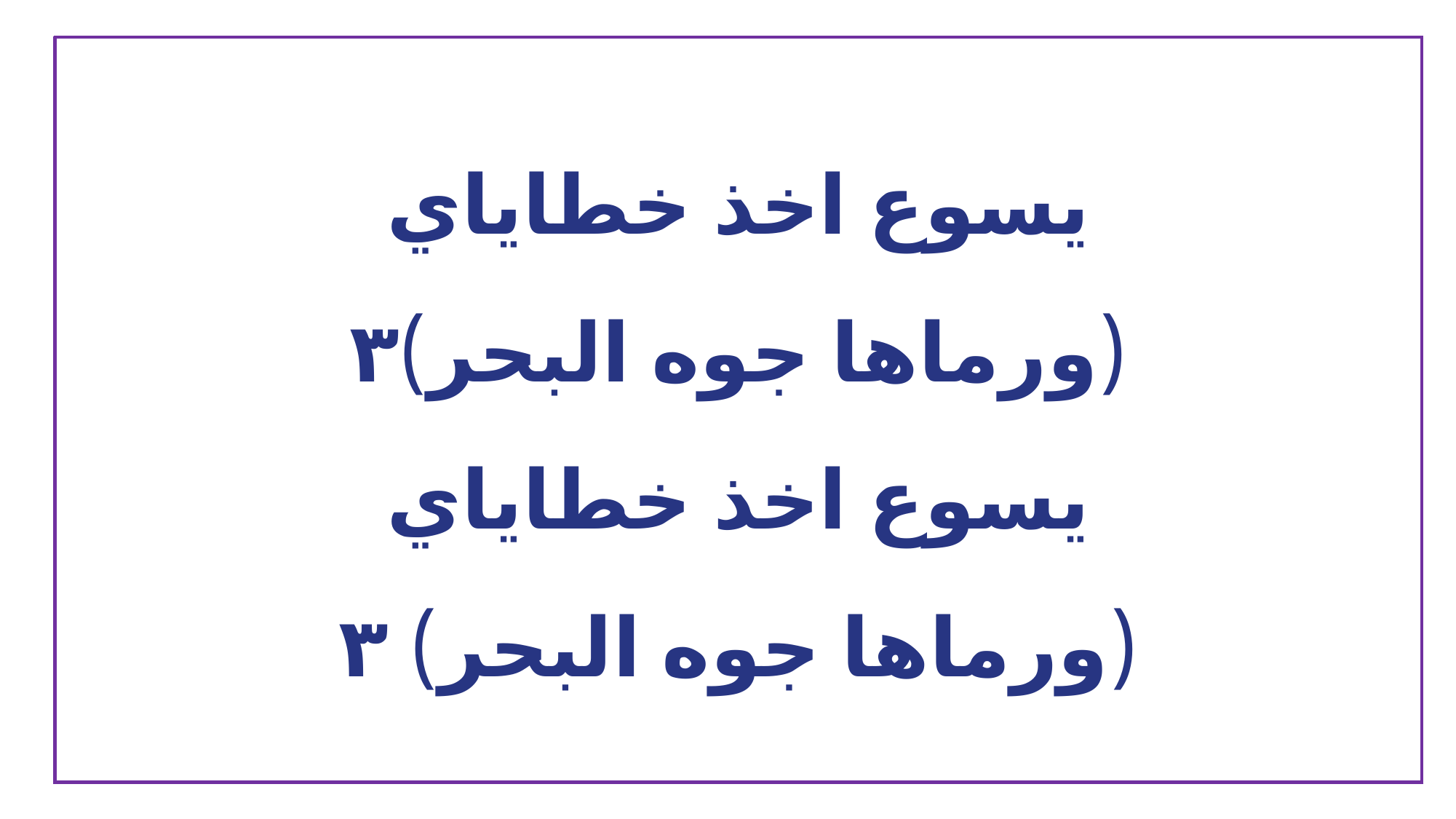

يسوع اخذ خطاياي
(ورماها جوه البحر)٣
يسوع اخذ خطاياي
(ورماها جوه البحر) ٣